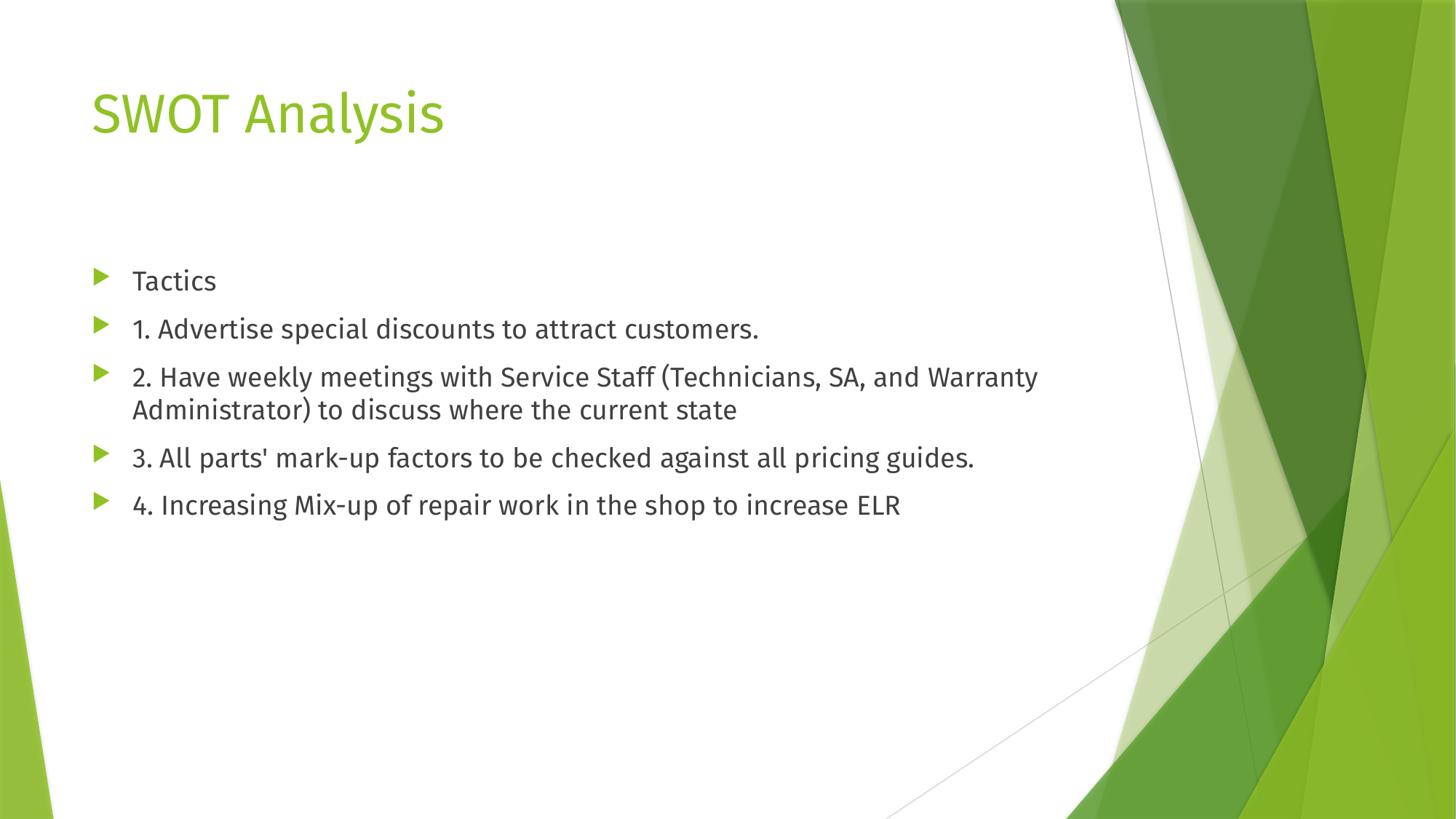

# SWOT Analysis
Tactics
1. Advertise special discounts to attract customers.
2. Have weekly meetings with Service Staff (Technicians, SA, and Warranty Administrator) to discuss where the current state
3. All parts' mark-up factors to be checked against all pricing guides.
4. Increasing Mix-up of repair work in the shop to increase ELR